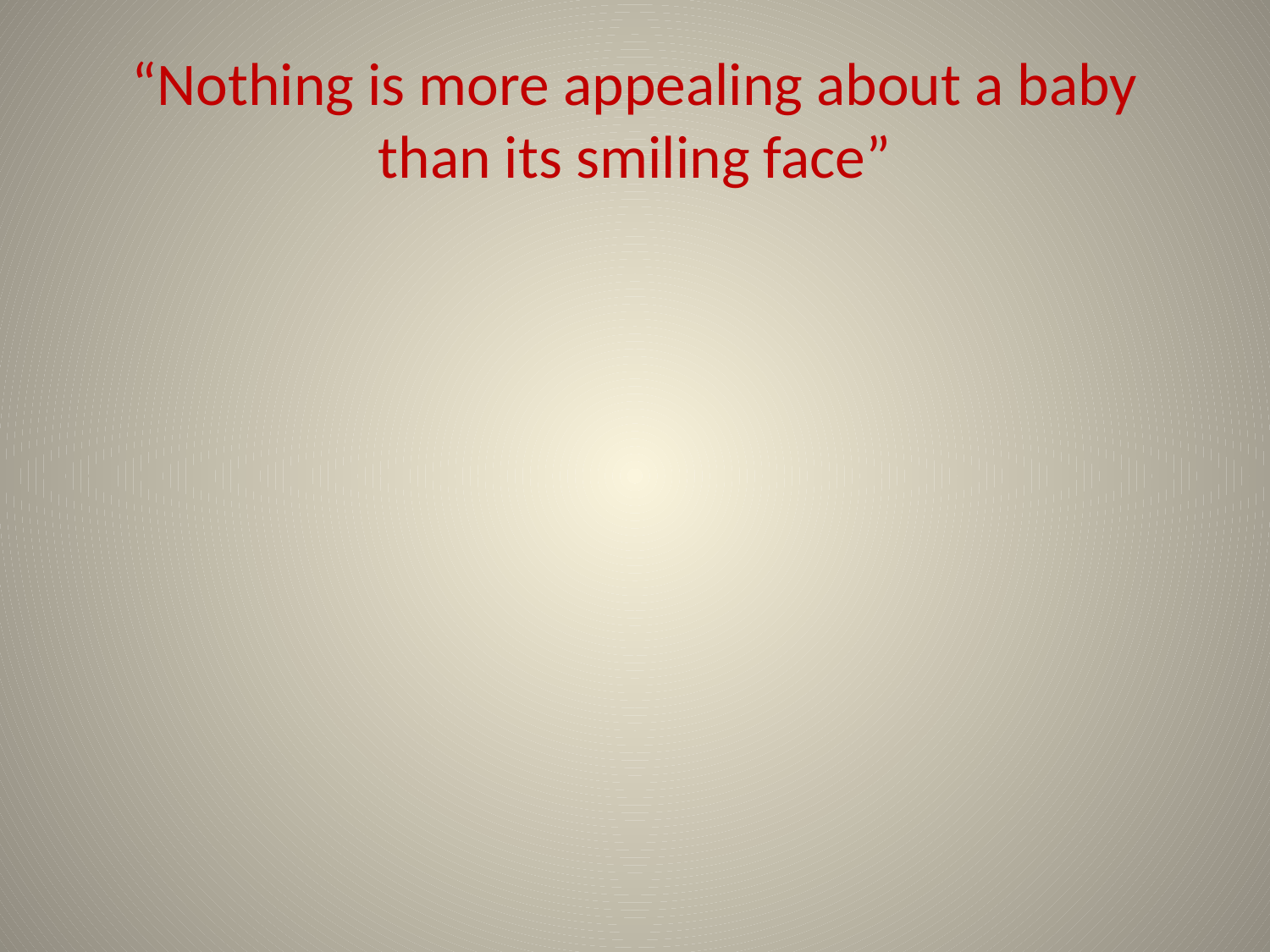

# “Nothing is more appealing about a baby than its smiling face”